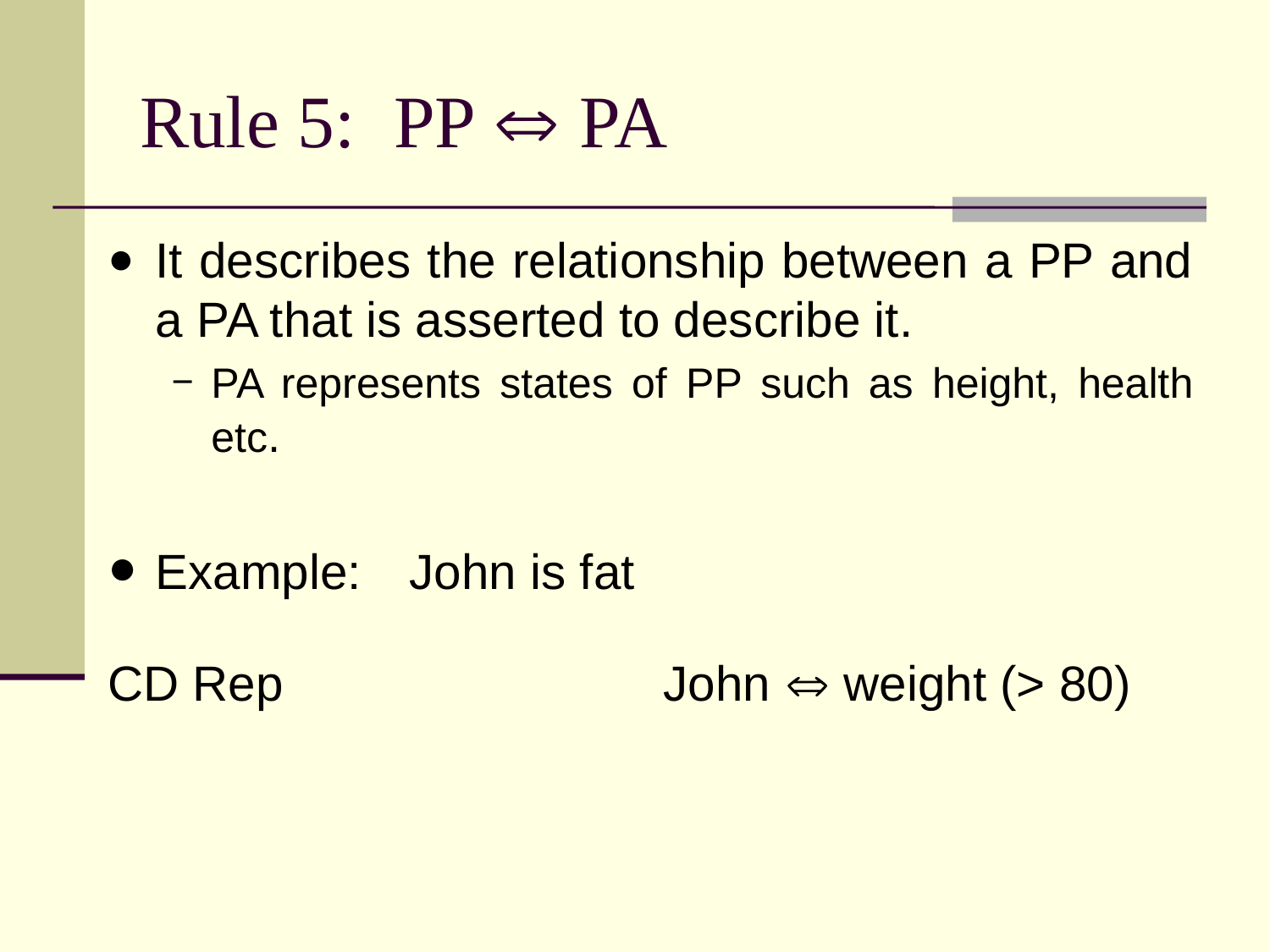

# Rule 5:	PP ⇔ PA
It describes the relationship between a PP and a PA that is asserted to describe it.
PA represents states of PP such as height, health etc.

Example:	John is fat

CD Rep			John ⇔ weight (> 80)